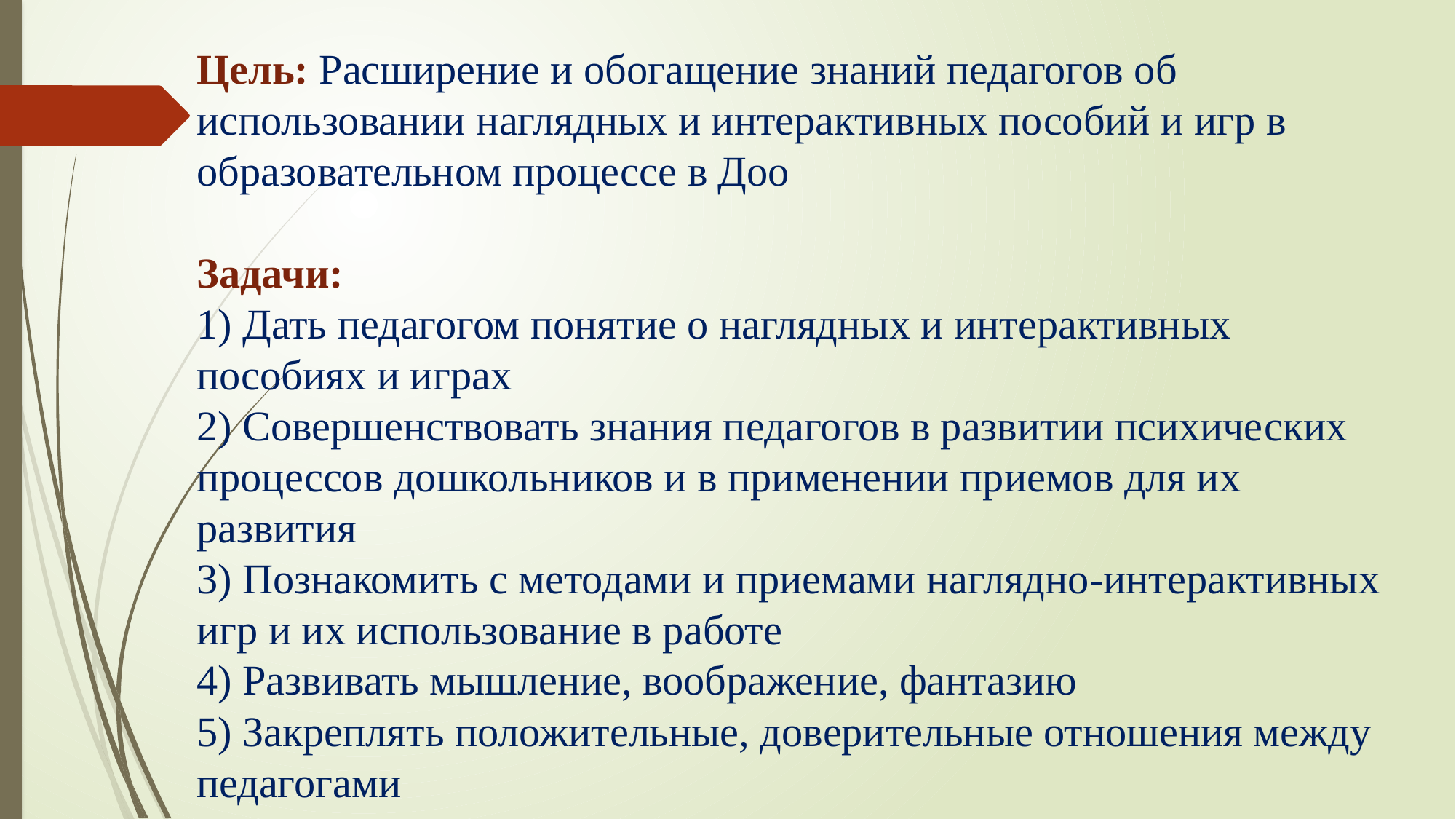

Цель: Расширение и обогащение знаний педагогов об использовании наглядных и интерактивных пособий и игр в образовательном процессе в Доо

Задачи:
1) Дать педагогом понятие о наглядных и интерактивных пособиях и играх
2) Совершенствовать знания педагогов в развитии психических процессов дошкольников и в применении приемов для их развития
3) Познакомить с методами и приемами наглядно-интерактивных игр и их использование в работе
4) Развивать мышление, воображение, фантазию
5) Закреплять положительные, доверительные отношения между педагогами